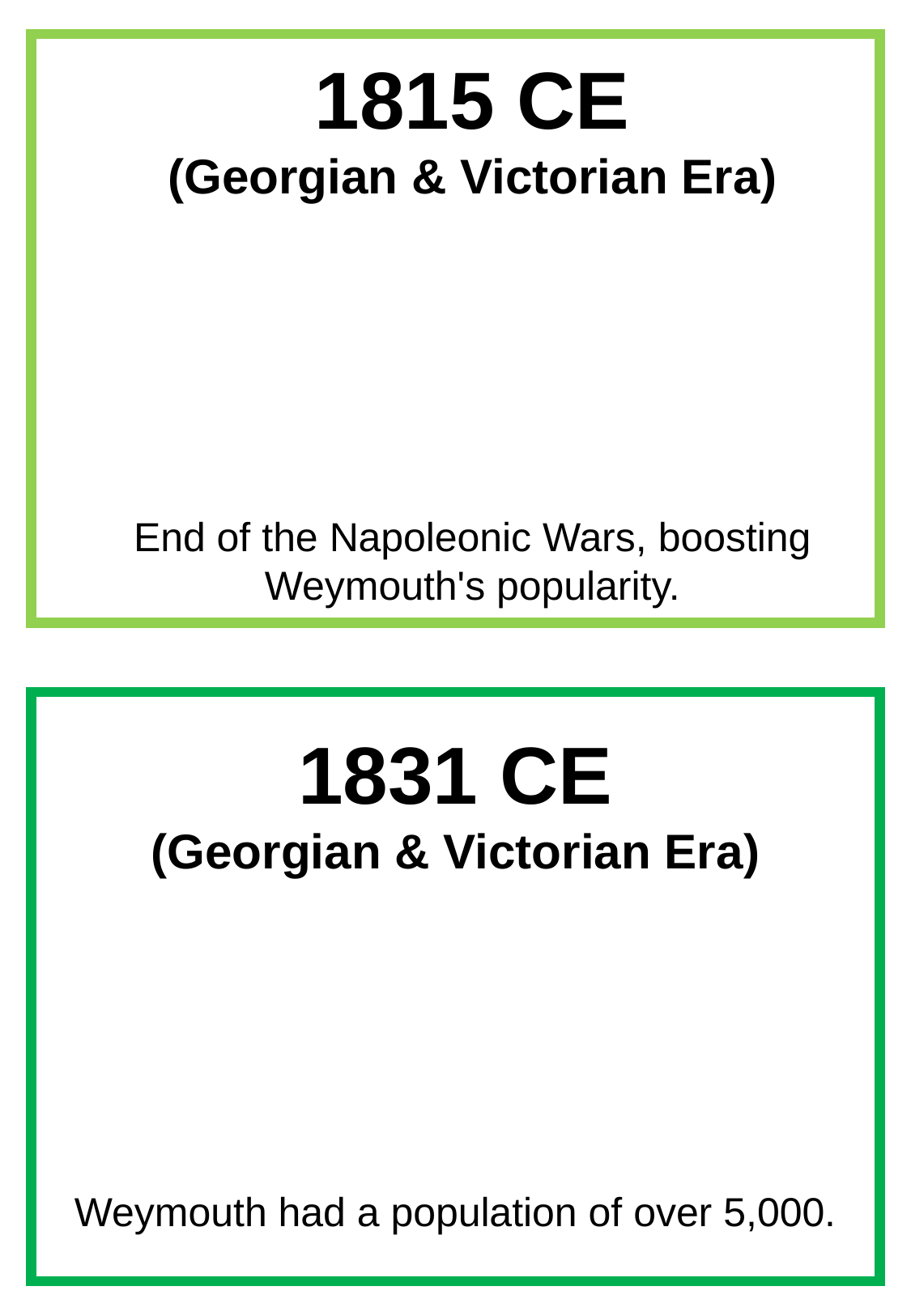

1815 CE
(Georgian & Victorian Era)

End of the Napoleonic Wars, boosting Weymouth's popularity.

1831 CE
(Georgian & Victorian Era)

Weymouth had a population of over 5,000.